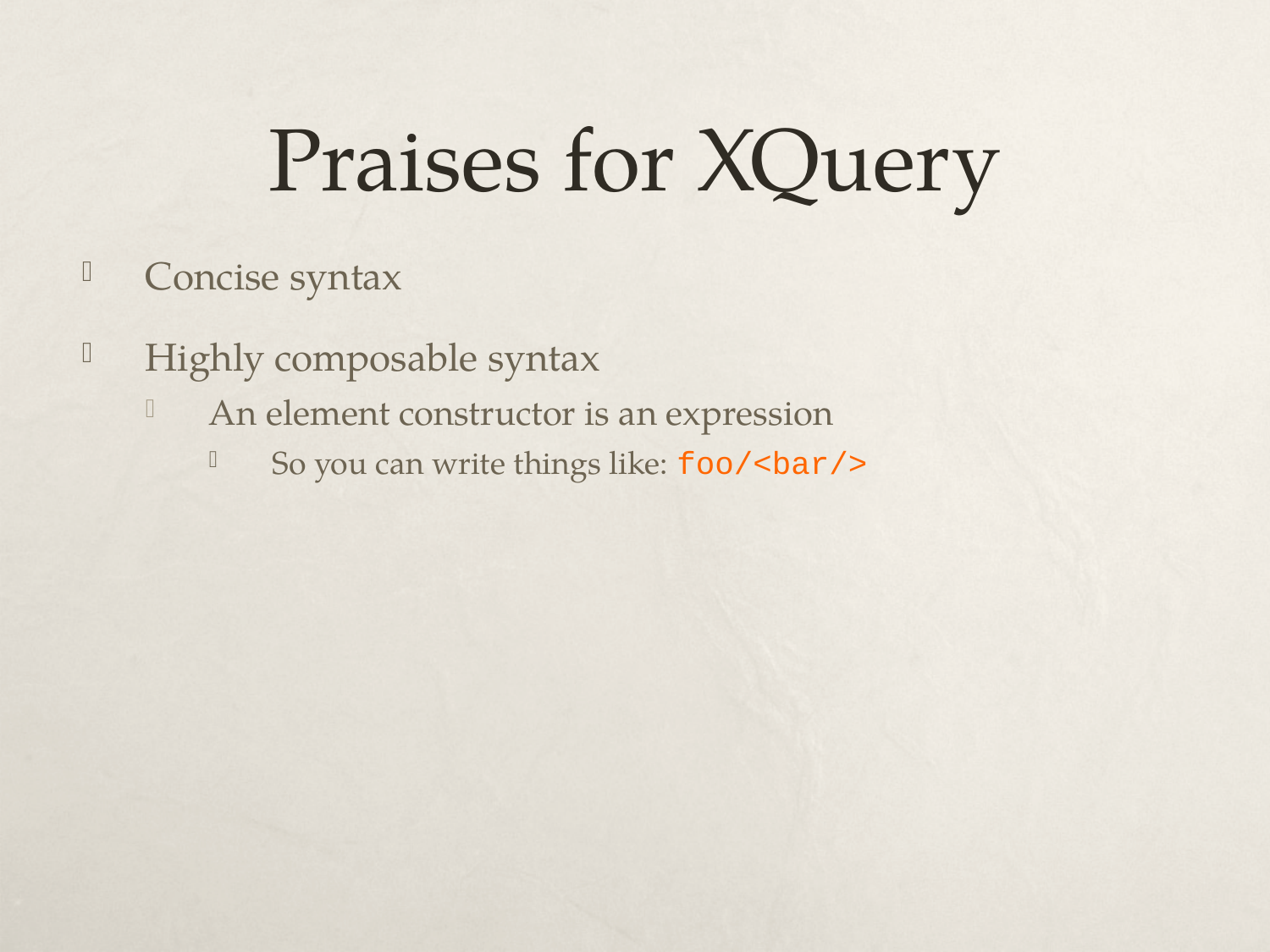

# Praises for XQuery
Concise syntax
Highly composable syntax
An element constructor is an expression
So you can write things like: foo/<bar/>